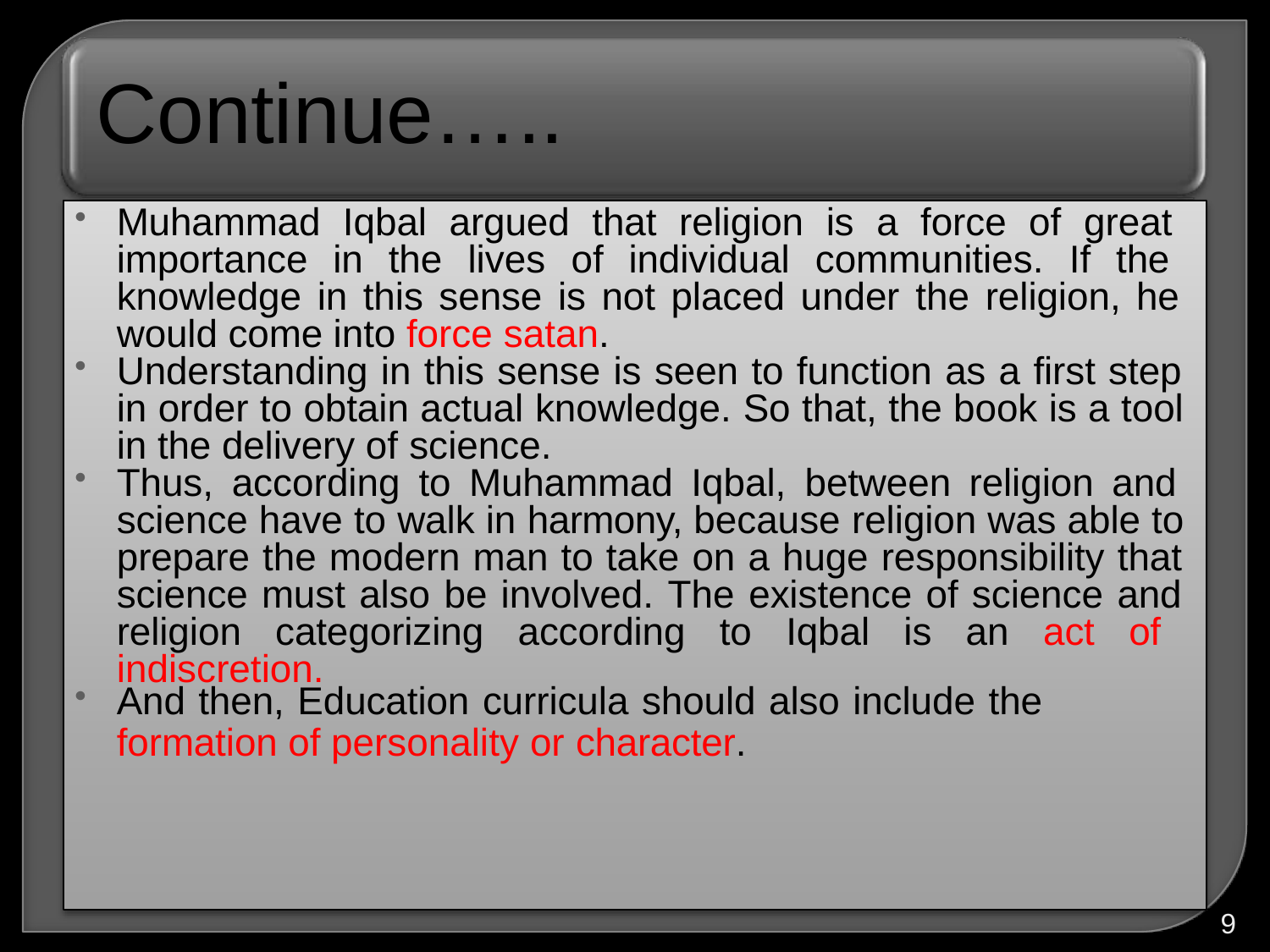

# Continue…..

Muhammad Iqbal argued that religion is a force of great  importance in the lives of individual communities. If the  knowledge in this sense is not placed under the religion, he  would come into force satan.
Understanding in this sense is seen to function as a first step  in order to obtain actual knowledge. So that, the book is a tool  in the delivery of science.
Thus, according to Muhammad Iqbal, between religion and  science have to walk in harmony, because religion was able to  prepare the modern man to take on a huge responsibility that  science must also be involved. The existence of science and  religion categorizing according to Iqbal is an act of  indiscretion.
And then, Education curricula should also include the
formation of personality or character.

9